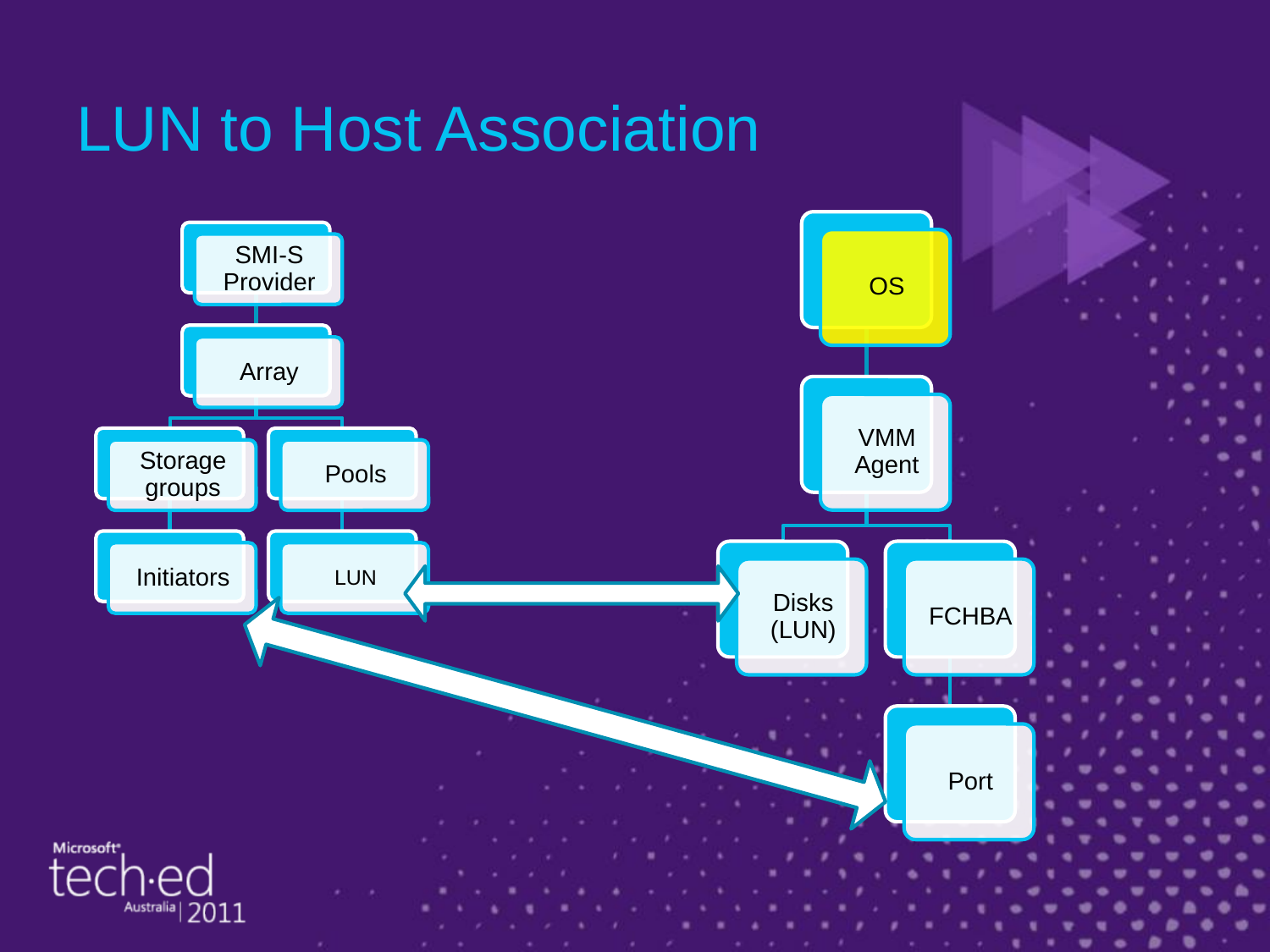

# LUN to Host Association
OS
VMM Agent
Disks (LUN)
FCHBA
Port
SMI-S Provider
Array
Storage groups
Initiators
Pools
LUN